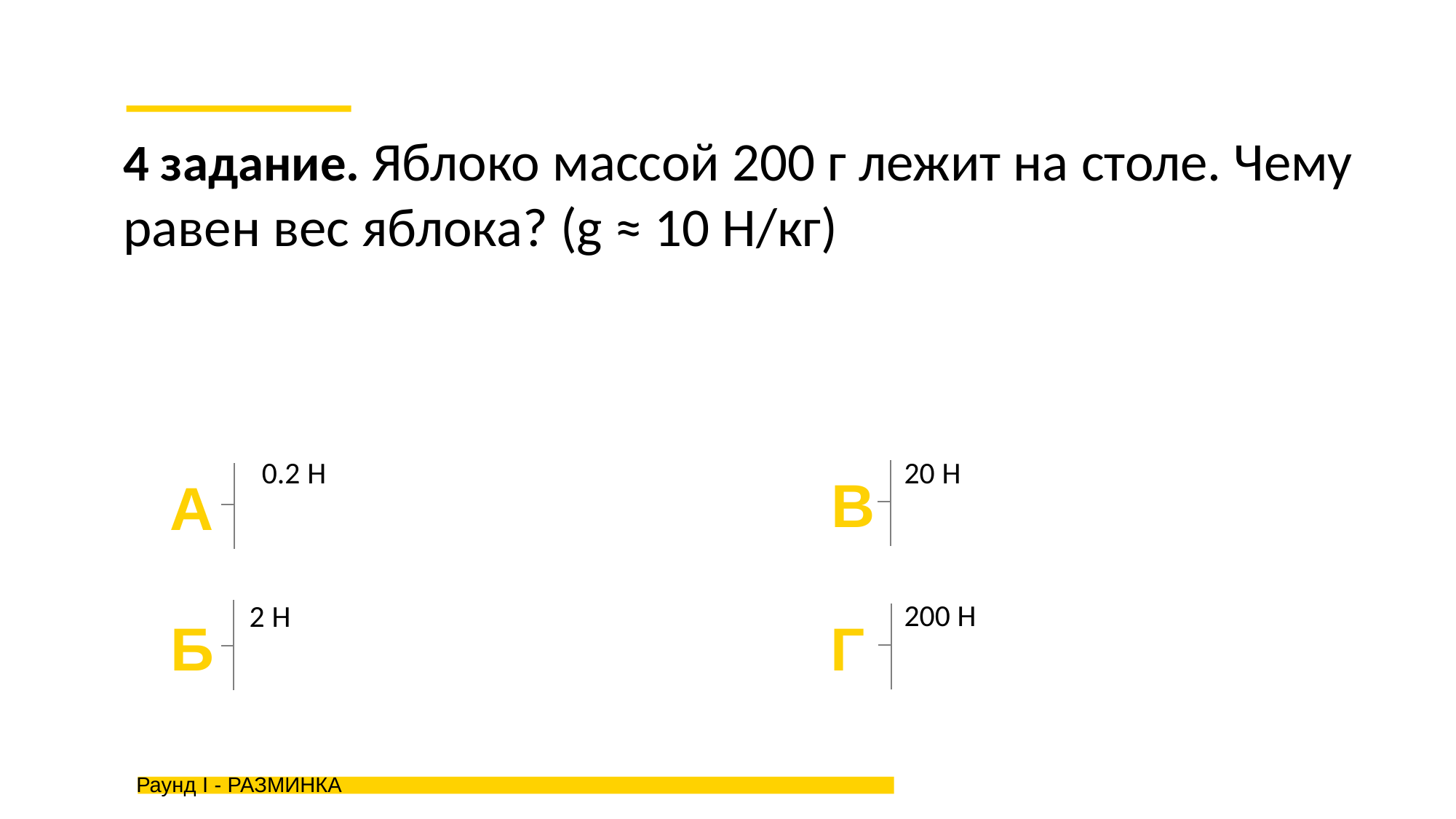

4 задание. Яблоко массой 200 г лежит на столе. Чему равен вес яблока? (g ≈ 10 Н/кг)
0.2 Н
20 Н
В
А
200 Н
2 Н
Г
Б
13
Раунд I - РАЗМИНКА